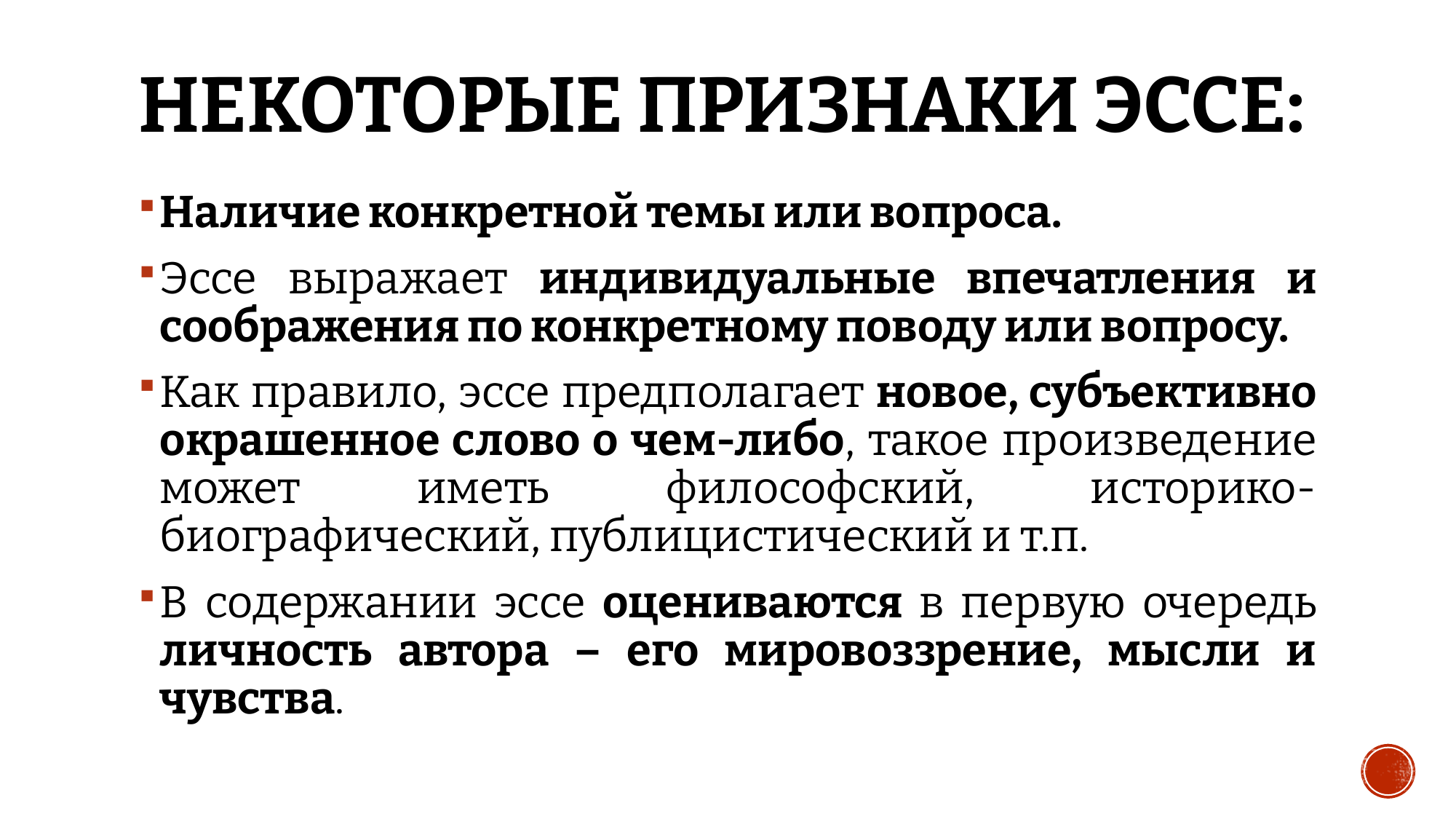

# Некоторые признаки эссе:
Наличие конкретной темы или вопроса.
Эссе выражает индивидуальные впечатления и соображения по конкретному поводу или вопросу.
Как правило, эссе предполагает новое, субъективно окрашенное слово о чем-либо, такое произведение может иметь философский, историко-биографический, публицистический и т.п.
В содержании эссе оцениваются в первую очередь личность автора – его мировоззрение, мысли и чувства.